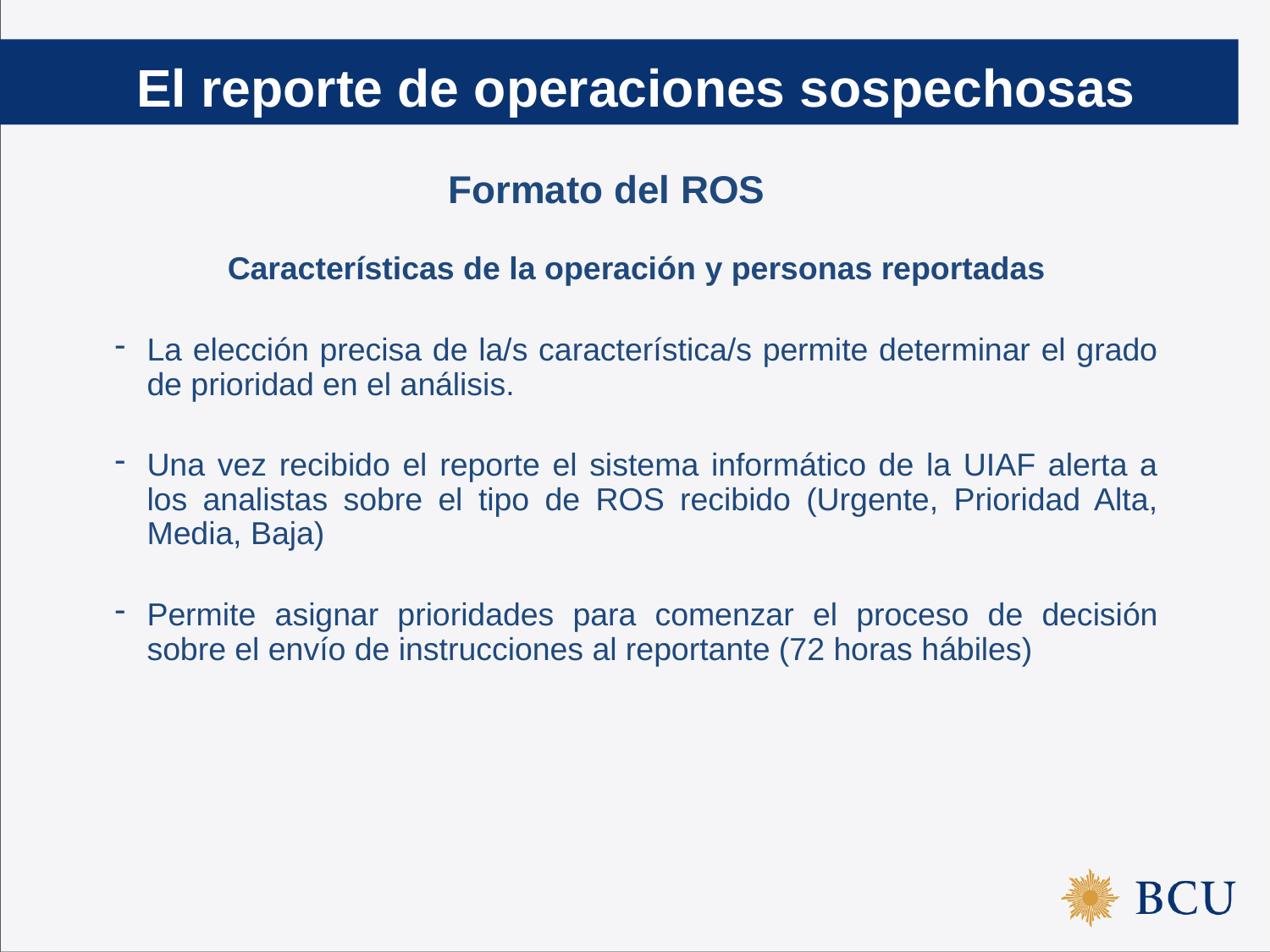

El reporte de operaciones sospechosas
Formato del ROS
Características de la operación y personas reportadas

La elección precisa de la/s característica/s permite determinar el grado de prioridad en el análisis.

Una vez recibido el reporte el sistema informático de la UIAF alerta a los analistas sobre el tipo de ROS recibido (Urgente, Prioridad Alta, Media, Baja)

Permite asignar prioridades para comenzar el proceso de decisión sobre el envío de instrucciones al reportante (72 horas hábiles)